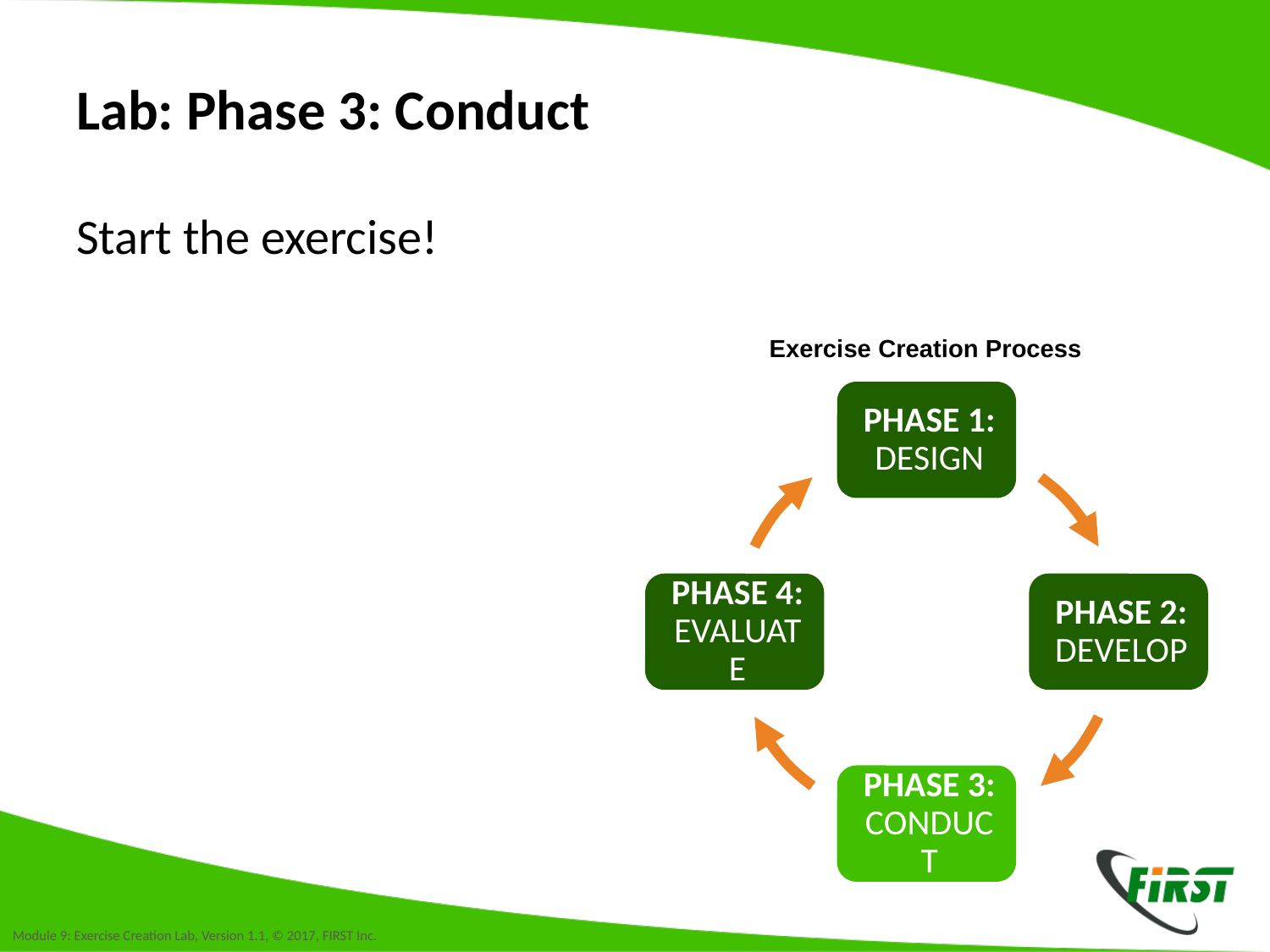

# Lab: Phase 3: Conduct
Start the exercise!

Exercise Creation Process
PHASE 1: DESIGN
PHASE 2: DEVELOP
PHASE 3: CONDUCT
PHASE 4: EVALUATE